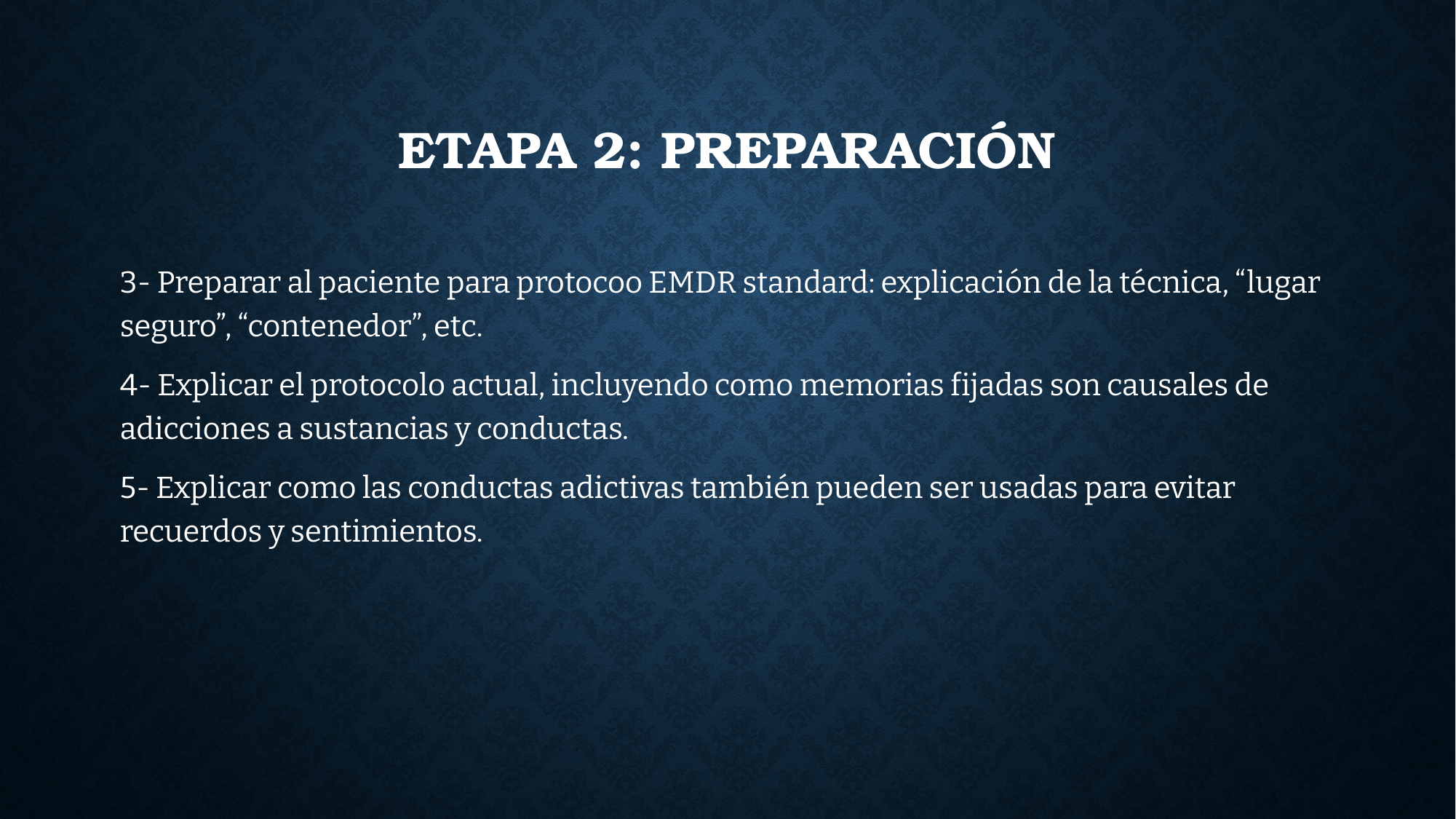

# Etapa 2: preparación
3- Preparar al paciente para protocoo EMDR standard: explicación de la técnica, “lugar seguro”, “contenedor”, etc.
4- Explicar el protocolo actual, incluyendo como memorias fijadas son causales de adicciones a sustancias y conductas.
5- Explicar como las conductas adictivas también pueden ser usadas para evitar recuerdos y sentimientos.